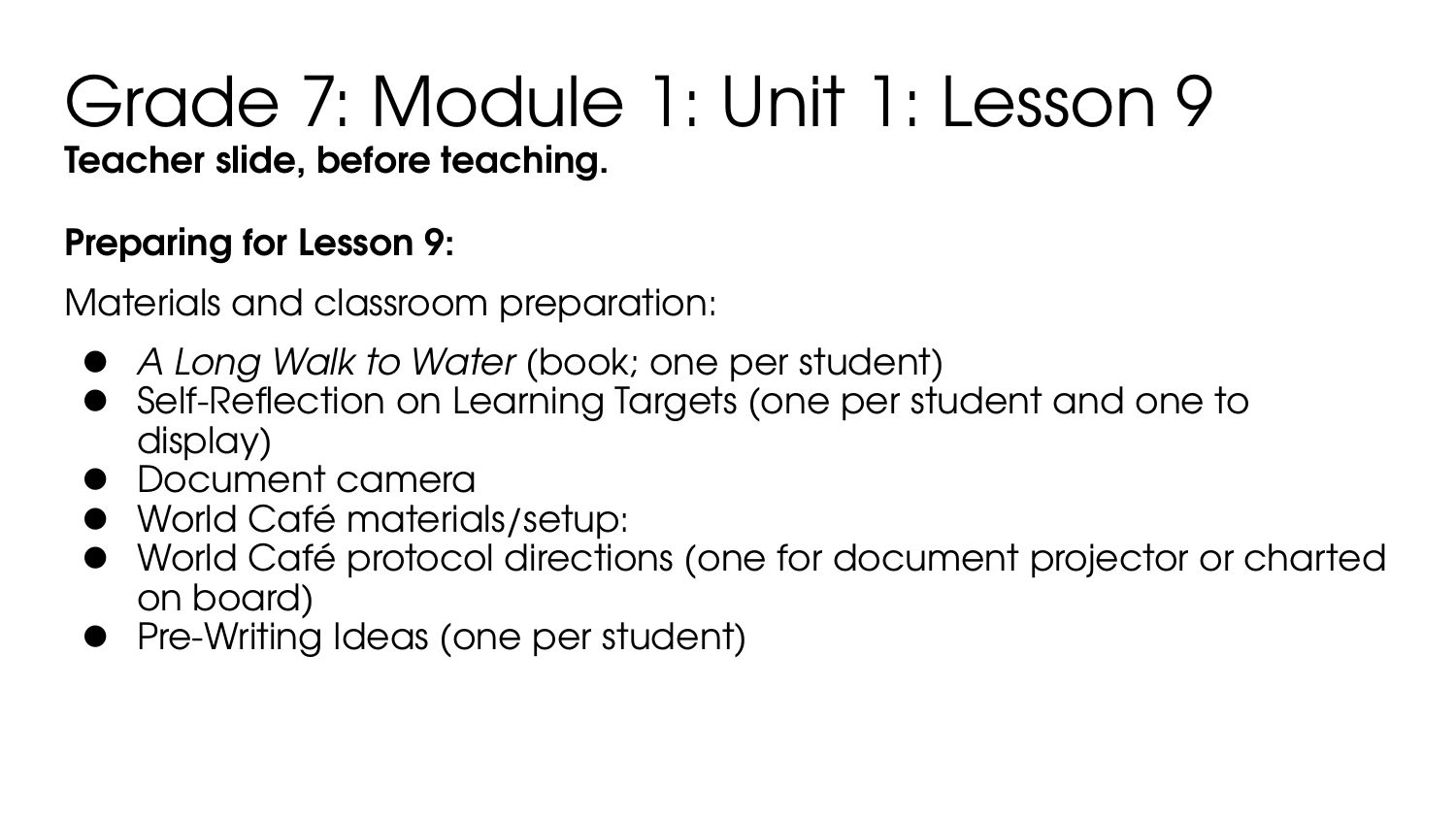

# Grade 7: Module 1: Unit 1: Lesson 9
Teacher slide, before teaching.
Preparing for Lesson 9:
Materials and classroom preparation:
A Long Walk to Water (book; one per student)
Self-Reflection on Learning Targets (one per student and one to display)
Document camera
World Café materials/setup:
World Café protocol directions (one for document projector or charted on board)
Pre-Writing Ideas (one per student)